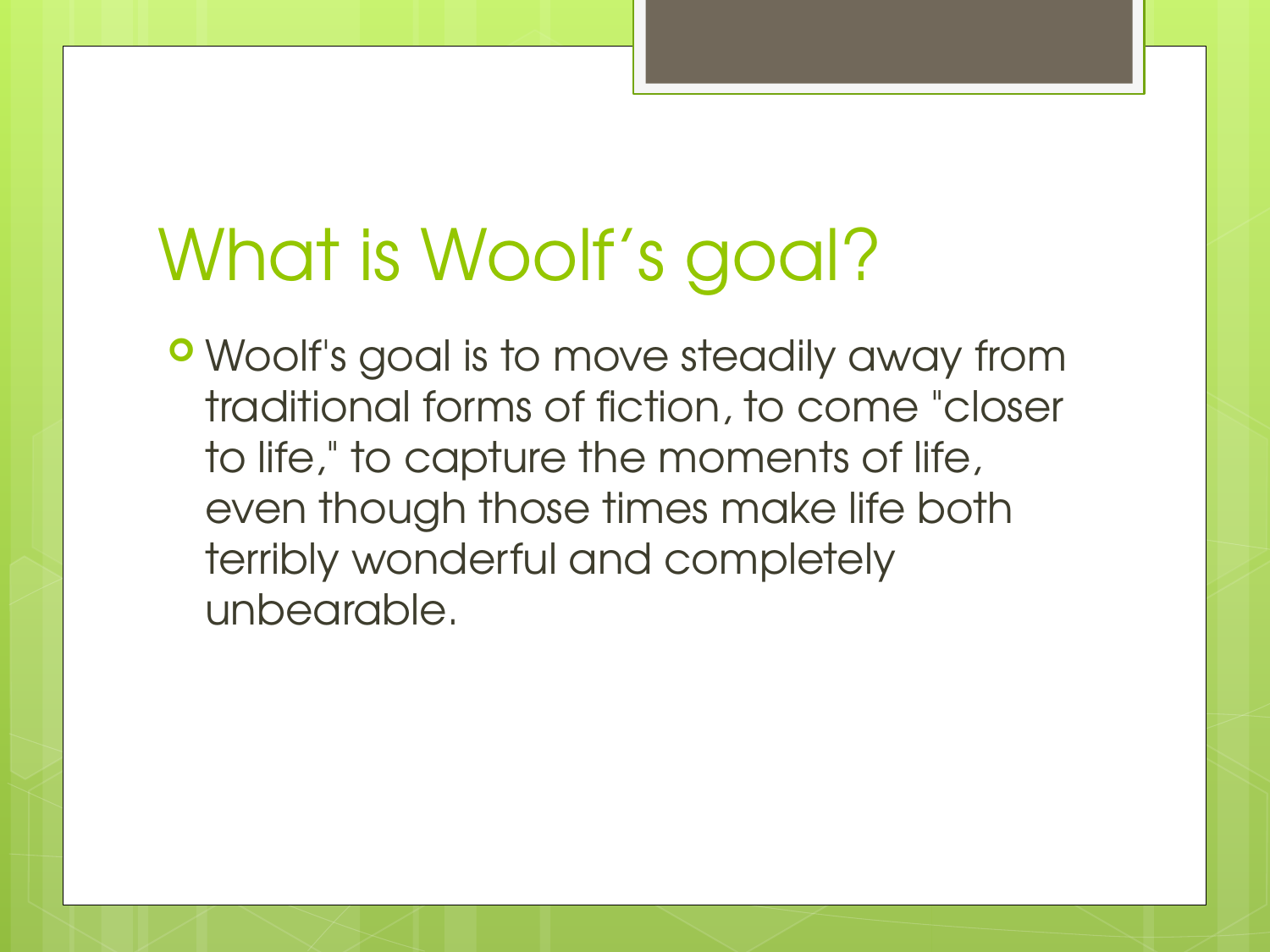

# What is Woolf’s goal?
Woolf's goal is to move steadily away from traditional forms of fiction, to come "closer to life," to capture the moments of life, even though those times make life both terribly wonderful and completely unbearable.